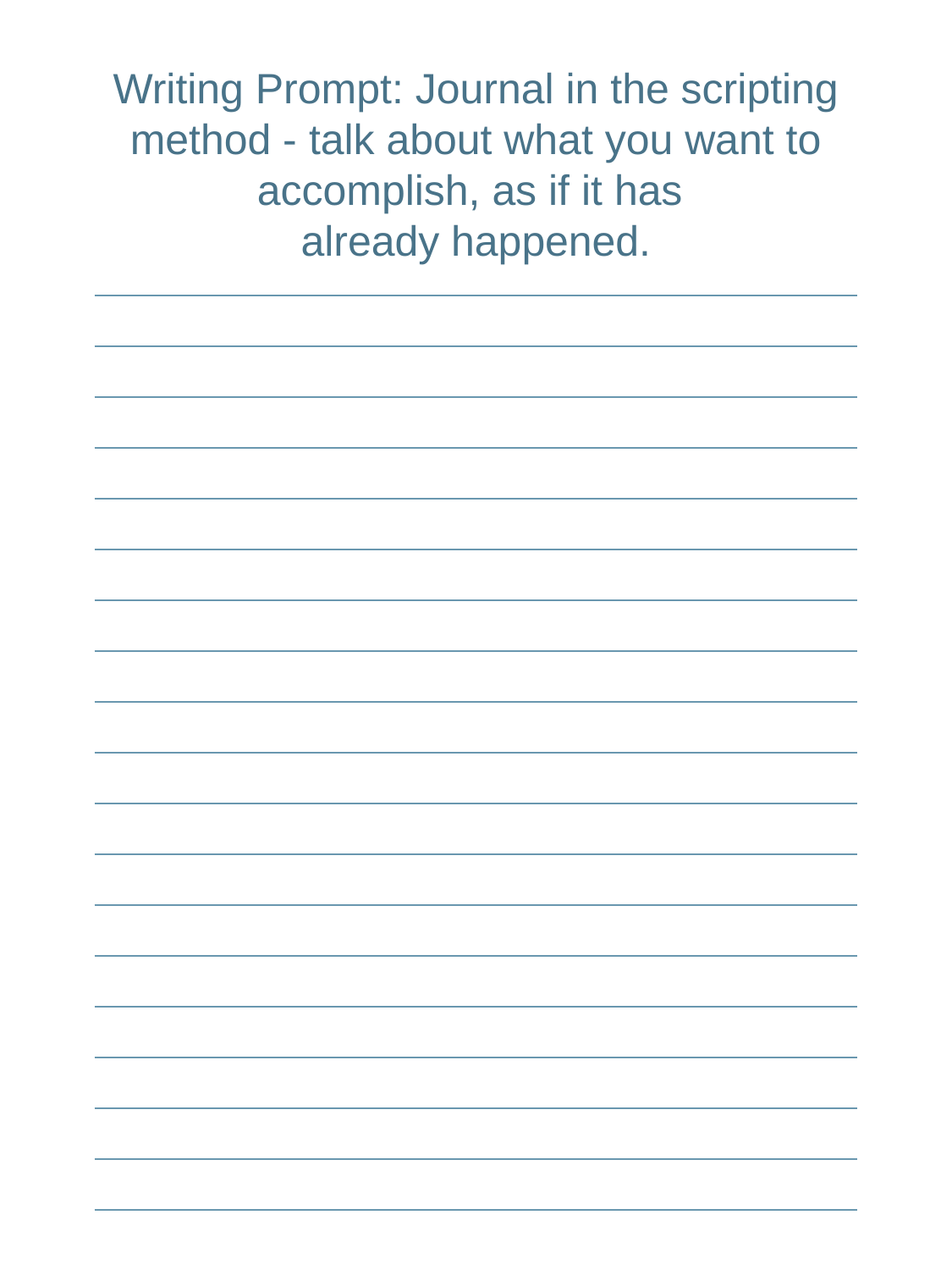

Writing Prompt: Journal in the scripting method - talk about what you want to accomplish, as if it has
already happened.
|  |
| --- |
|  |
|  |
|  |
|  |
|  |
|  |
|  |
|  |
|  |
|  |
|  |
|  |
|  |
|  |
|  |
|  |
|  |